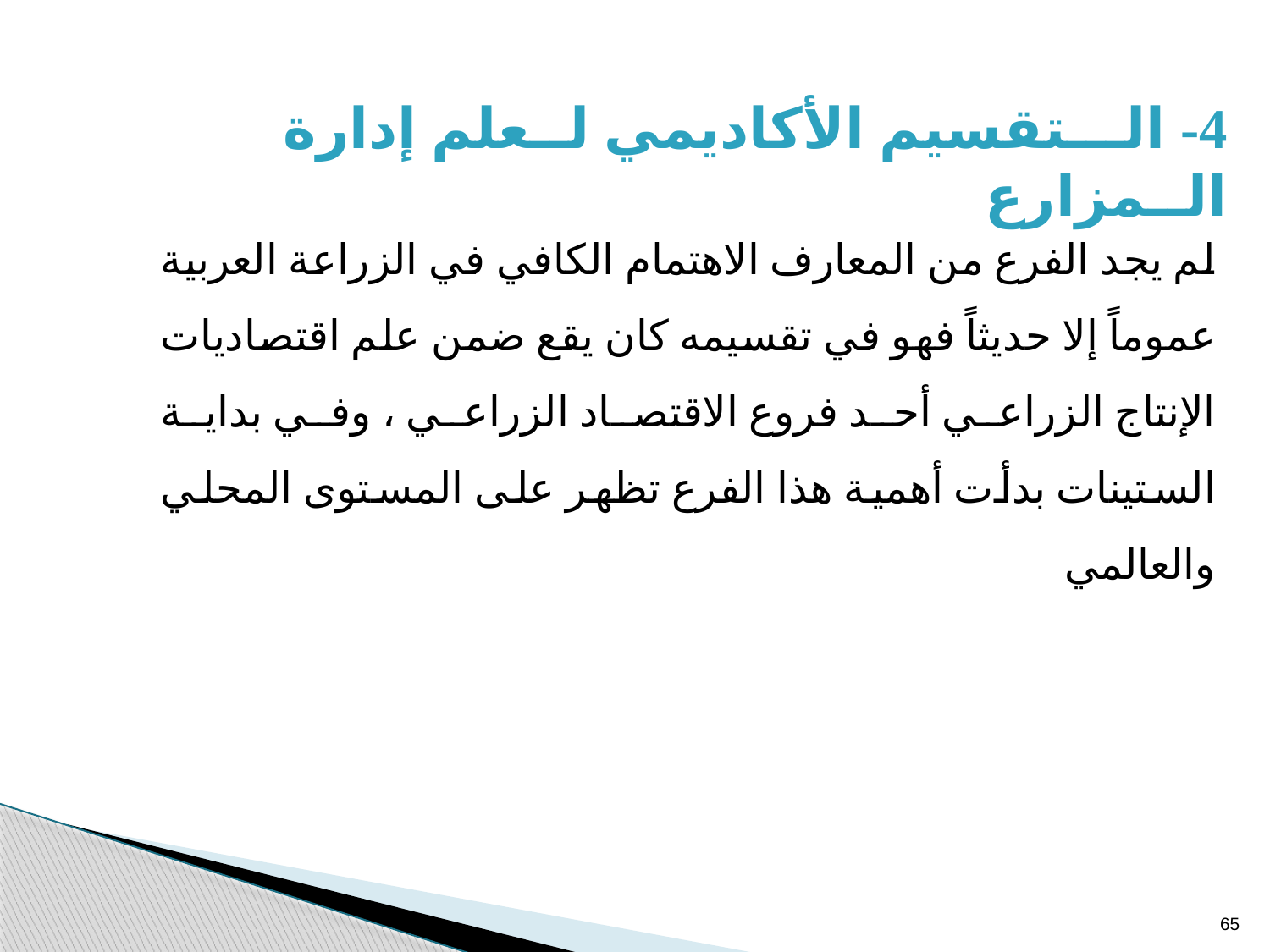

4- الـــتقسيم الأكاديمي لــعلم إدارة الــمزارع
لم يجد الفرع من المعارف الاهتمام الكافي في الزراعة العربية عموماً إلا حديثاً فهو في تقسيمه كان يقع ضمن علم اقتصاديات الإنتاج الزراعي أحد فروع الاقتصاد الزراعي ، وفي بداية الستينات بدأت أهمية هذا الفرع تظهر على المستوى المحلي والعالمي
65